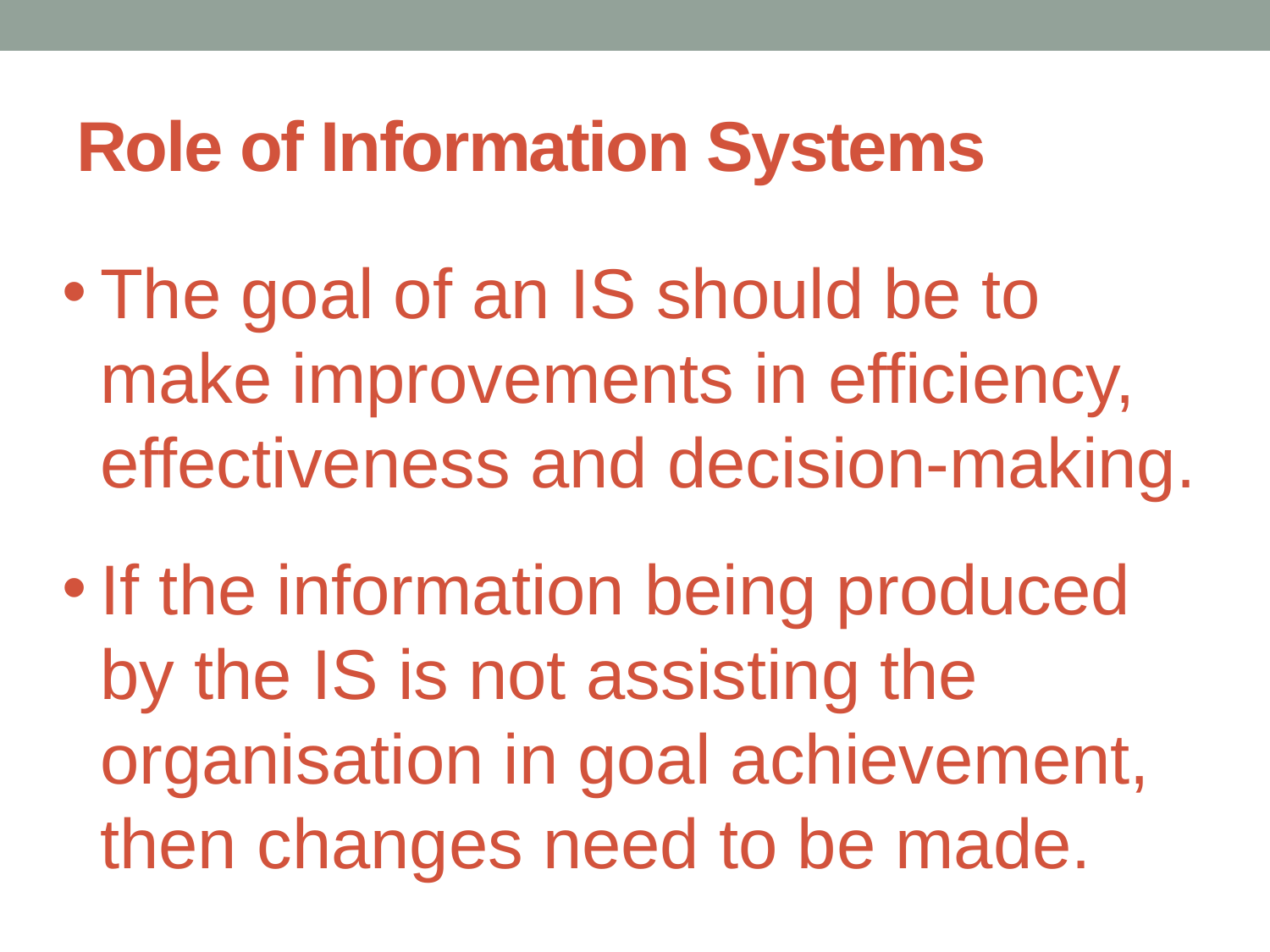

# Role of Information Systems
The goal of an IS should be to make improvements in efficiency, effectiveness and decision-making.
If the information being produced by the IS is not assisting the organisation in goal achievement, then changes need to be made.